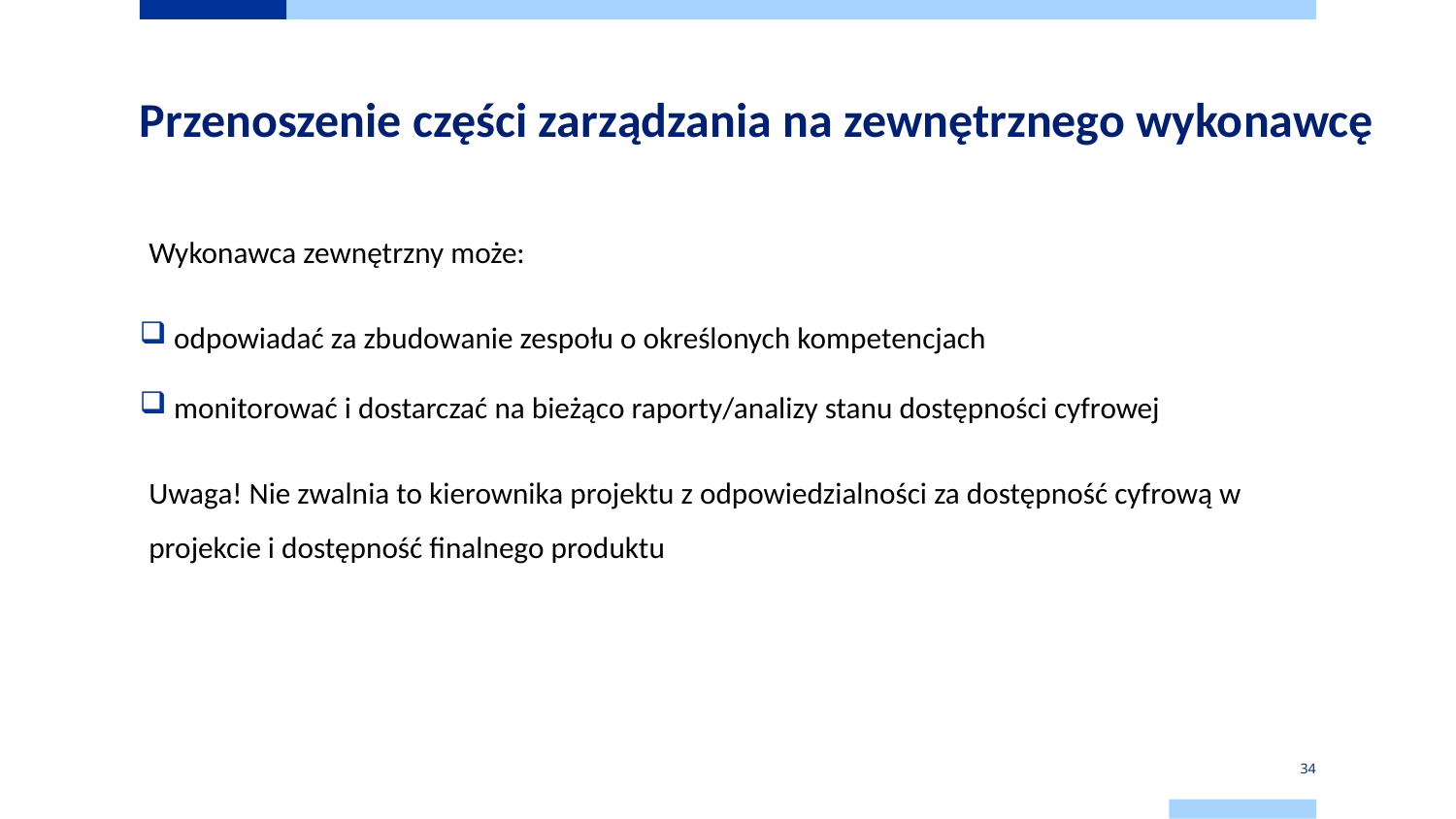

# Przenoszenie części zarządzania na zewnętrznego wykonawcę
Wykonawca zewnętrzny może:
 odpowiadać za zbudowanie zespołu o określonych kompetencjach
 monitorować i dostarczać na bieżąco raporty/analizy stanu dostępności cyfrowej
Uwaga! Nie zwalnia to kierownika projektu z odpowiedzialności za dostępność cyfrową w projekcie i dostępność finalnego produktu

34